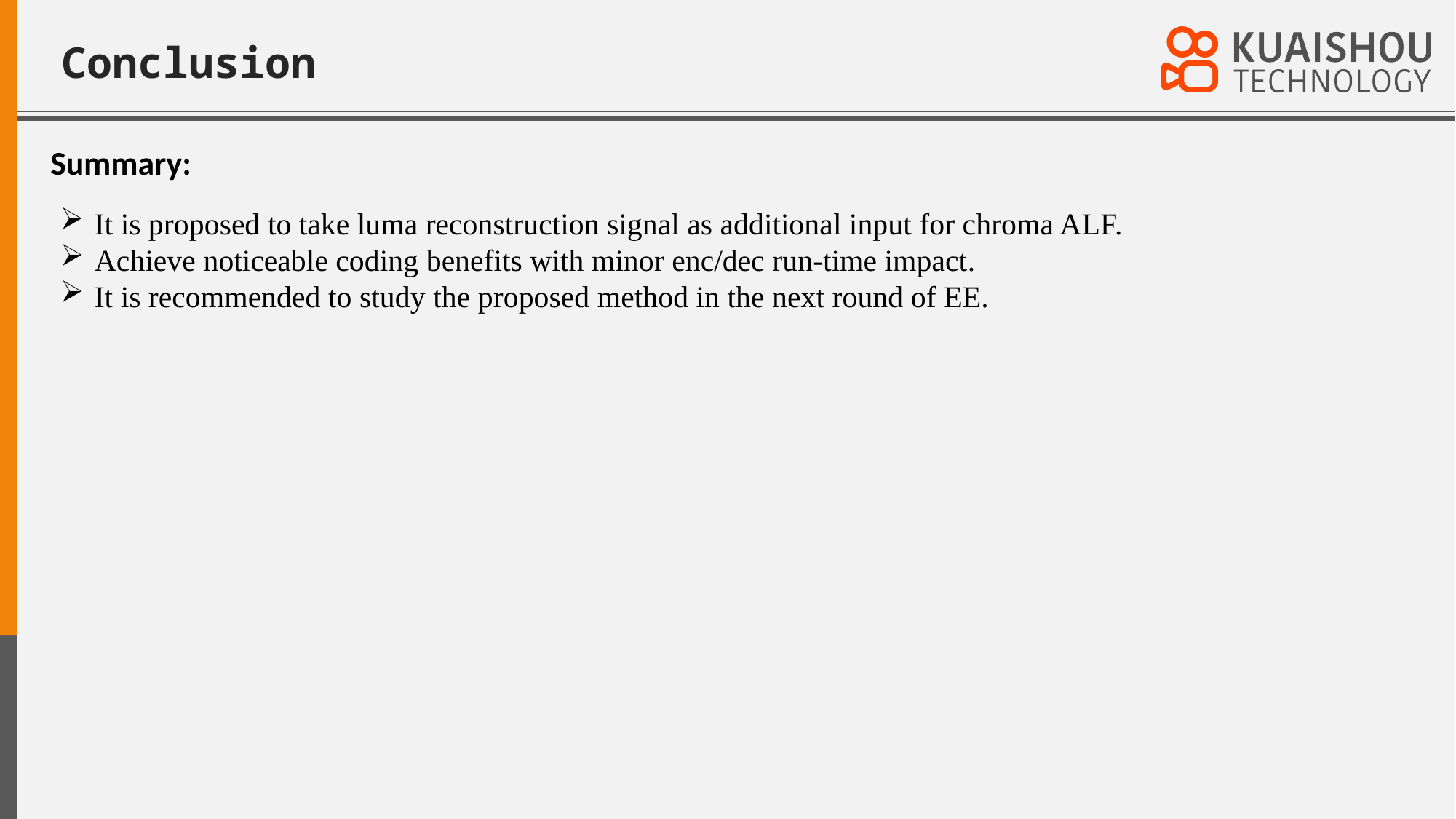

# Conclusion
Summary:

It is proposed to take luma reconstruction signal as additional input for chroma ALF.
Achieve noticeable coding benefits with minor enc/dec run-time impact.
It is recommended to study the proposed method in the next round of EE.